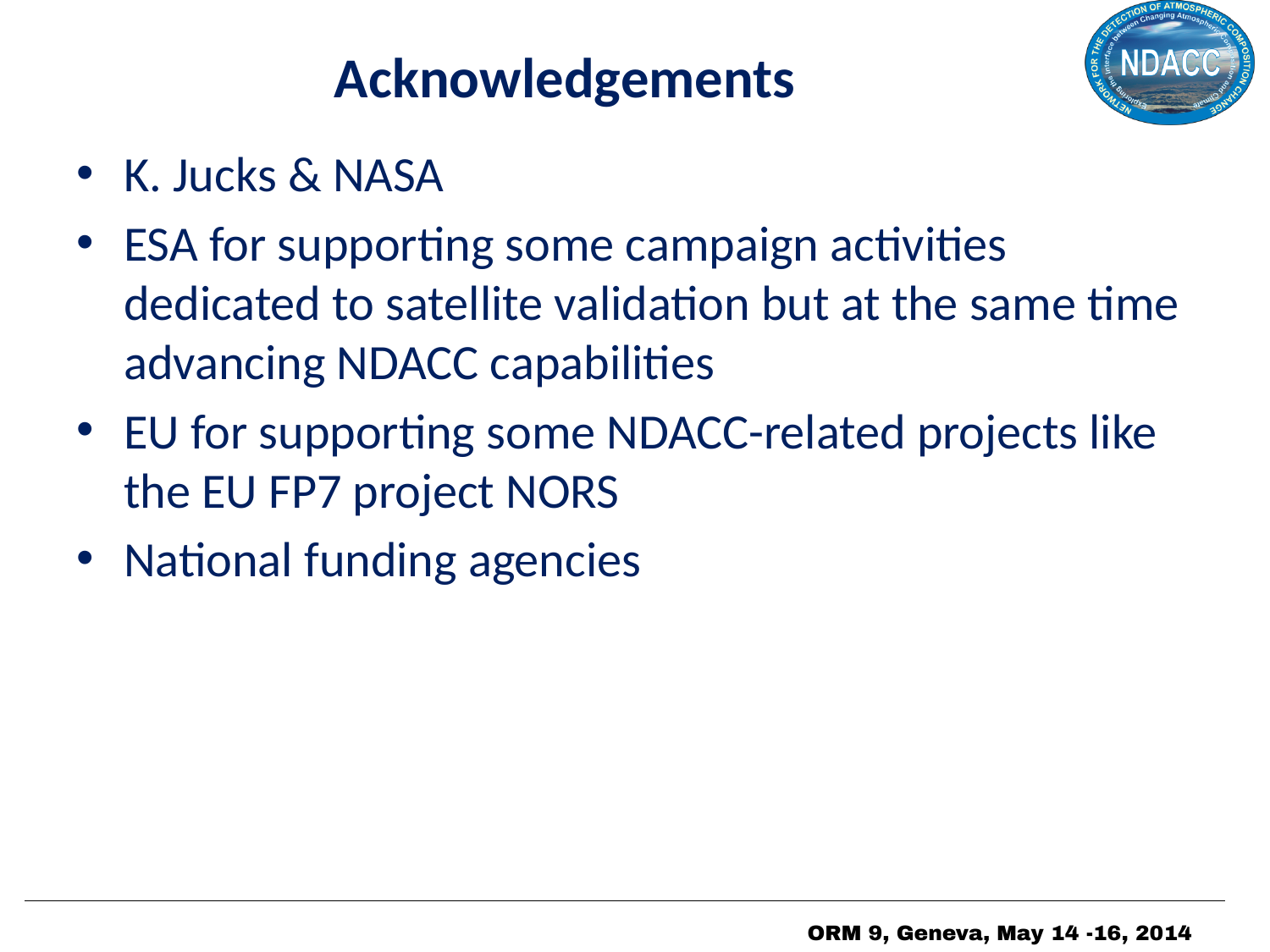

# Acknowledgements
K. Jucks & NASA
ESA for supporting some campaign activities dedicated to satellite validation but at the same time advancing NDACC capabilities
EU for supporting some NDACC-related projects like the EU FP7 project NORS
National funding agencies